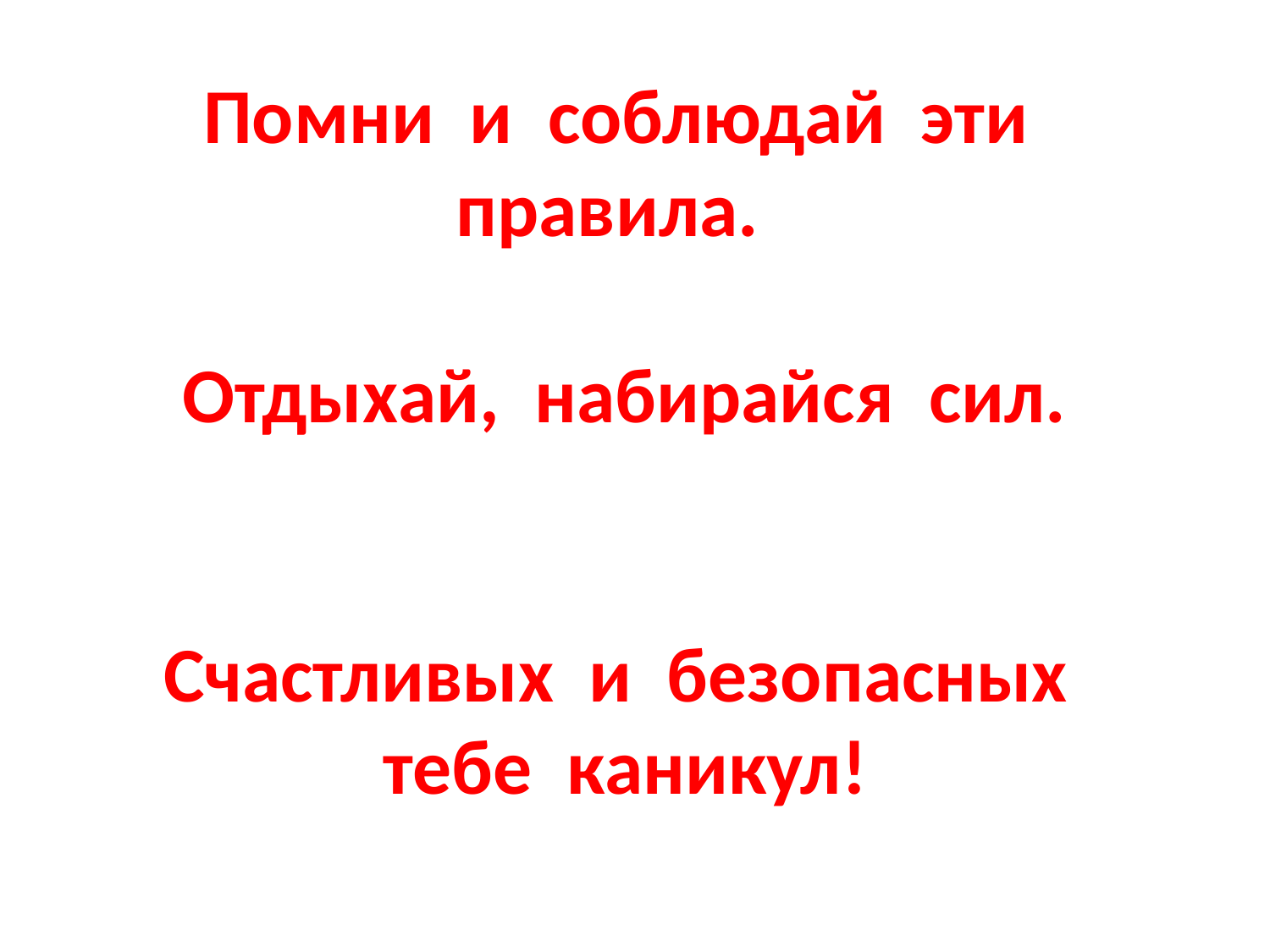

Помни  и  соблюдай  эти  правила.

Отдыхай,  набирайся  сил.

Счастливых  и  безопасных  тебе  каникул!